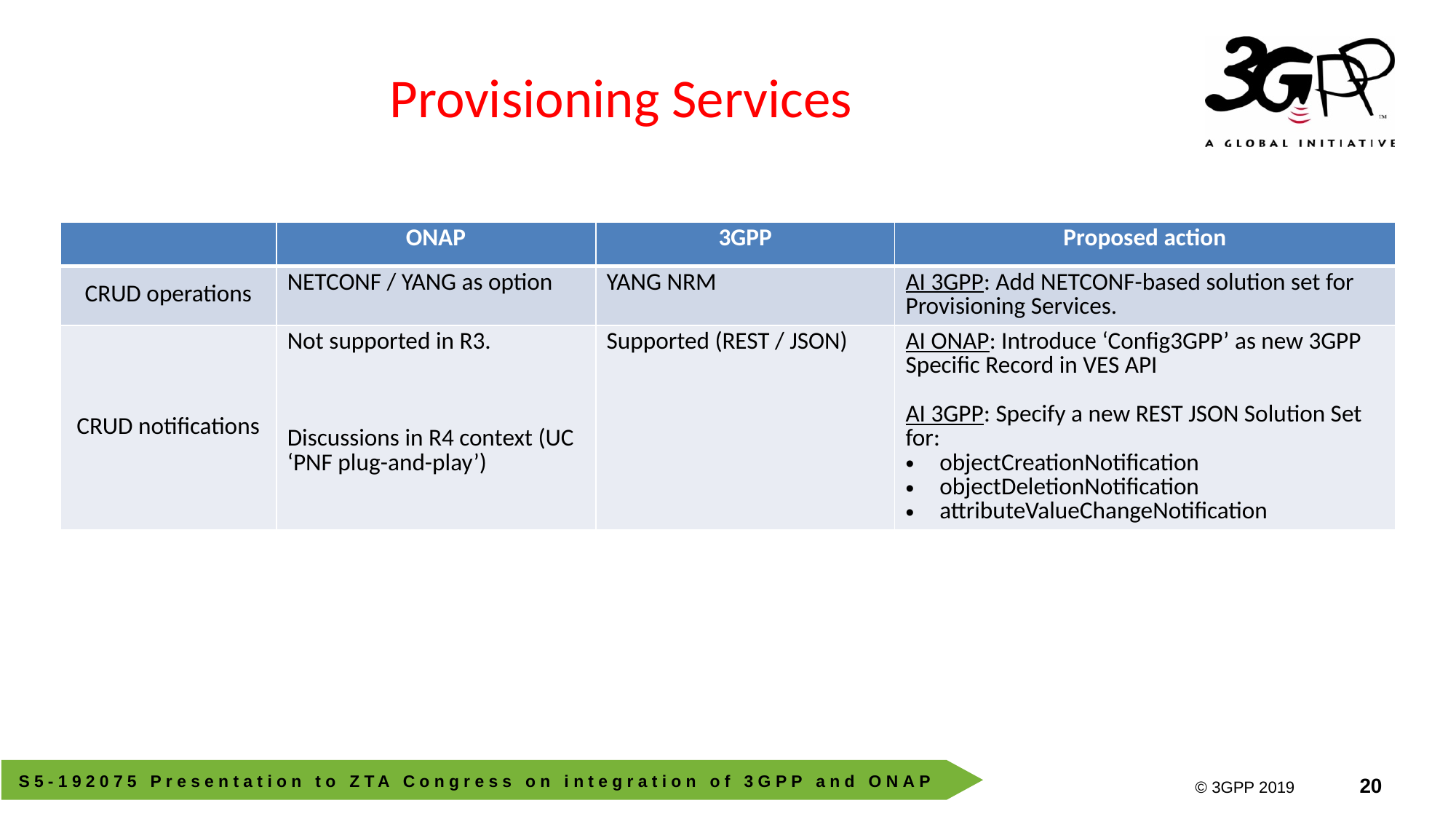

# Provisioning Services
|  | ONAP | 3GPP | Proposed action |
| --- | --- | --- | --- |
| CRUD operations | NETCONF / YANG as option | YANG NRM | AI 3GPP: Add NETCONF-based solution set for Provisioning Services. |
| CRUD notifications | Not supported in R3. Discussions in R4 context (UC ‘PNF plug-and-play’) | Supported (REST / JSON) | AI ONAP: Introduce ‘Config3GPP’ as new 3GPP Specific Record in VES API AI 3GPP: Specify a new REST JSON Solution Set for: objectCreationNotification objectDeletionNotification attributeValueChangeNotification |